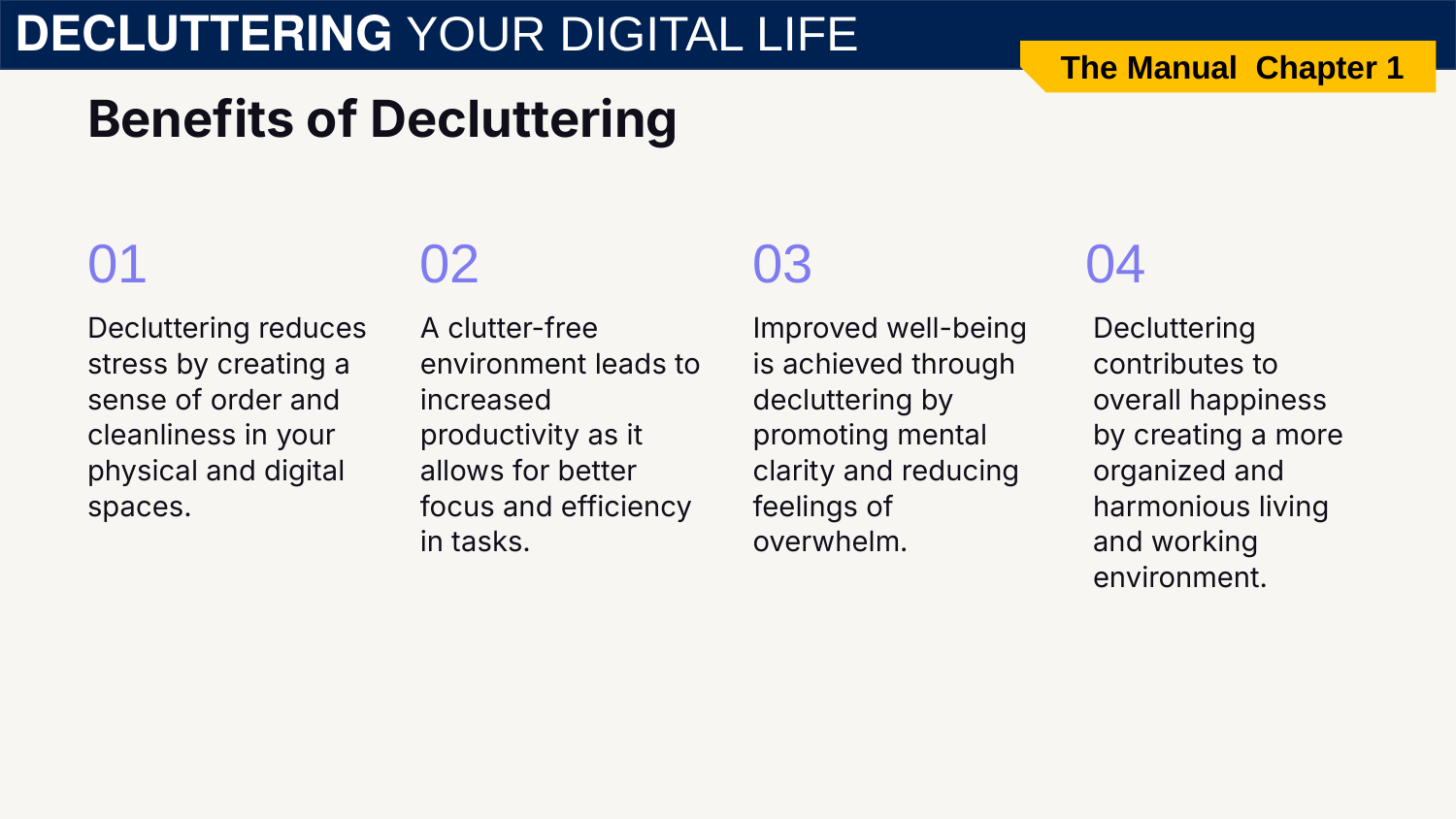

DECLUTTERING YOUR DIGITAL LIFE
The Manual  Chapter 1

# Benefits of Decluttering
01
02
03
04
Decluttering reduces stress by creating a sense of order and cleanliness in your physical and digital spaces.
A clutter-free environment leads to increased productivity as it allows for better focus and efficiency in tasks.
Improved well-being is achieved through decluttering by promoting mental clarity and reducing feelings of overwhelm.
Decluttering contributes to overall happiness by creating a more organized and harmonious living and working environment.